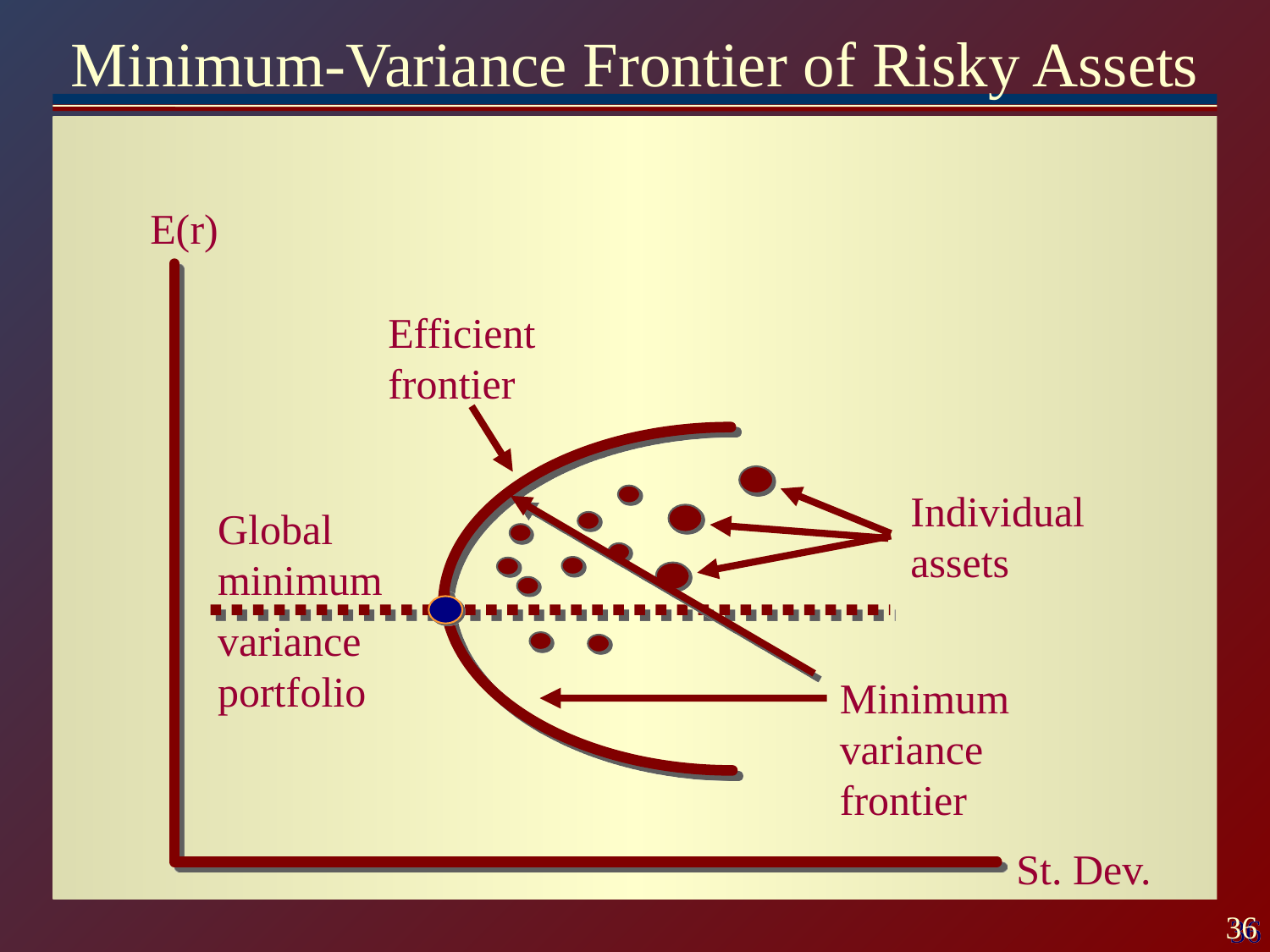

# Minimum-Variance Frontier of Risky Assets
E(r)

Efficient
frontier

Individual
assets

Global
minimum

variance
portfolio

Minimum
variance
frontier

St. Dev.